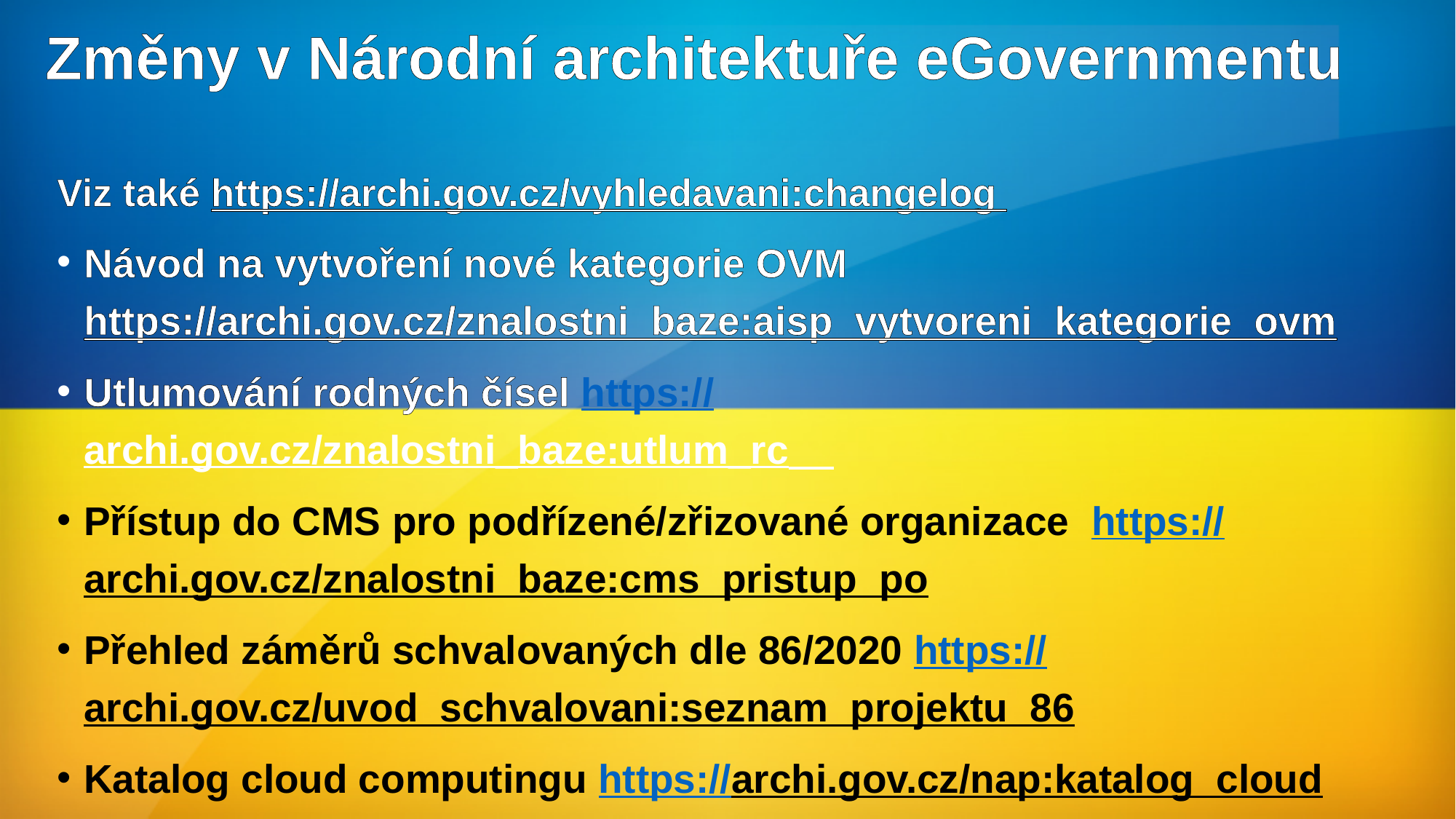

# Změny v Národní architektuře eGovernmentu
Viz také https://archi.gov.cz/vyhledavani:changelog
Návod na vytvoření nové kategorie OVM https://archi.gov.cz/znalostni_baze:aisp_vytvoreni_kategorie_ovm
Utlumování rodných čísel https://archi.gov.cz/znalostni_baze:utlum_rc
Přístup do CMS pro podřízené/zřizované organizace  https://archi.gov.cz/znalostni_baze:cms_pristup_po
Přehled záměrů schvalovaných dle 86/2020 https://archi.gov.cz/uvod_schvalovani:seznam_projektu_86
Katalog cloud computingu https://archi.gov.cz/nap:katalog_cloud